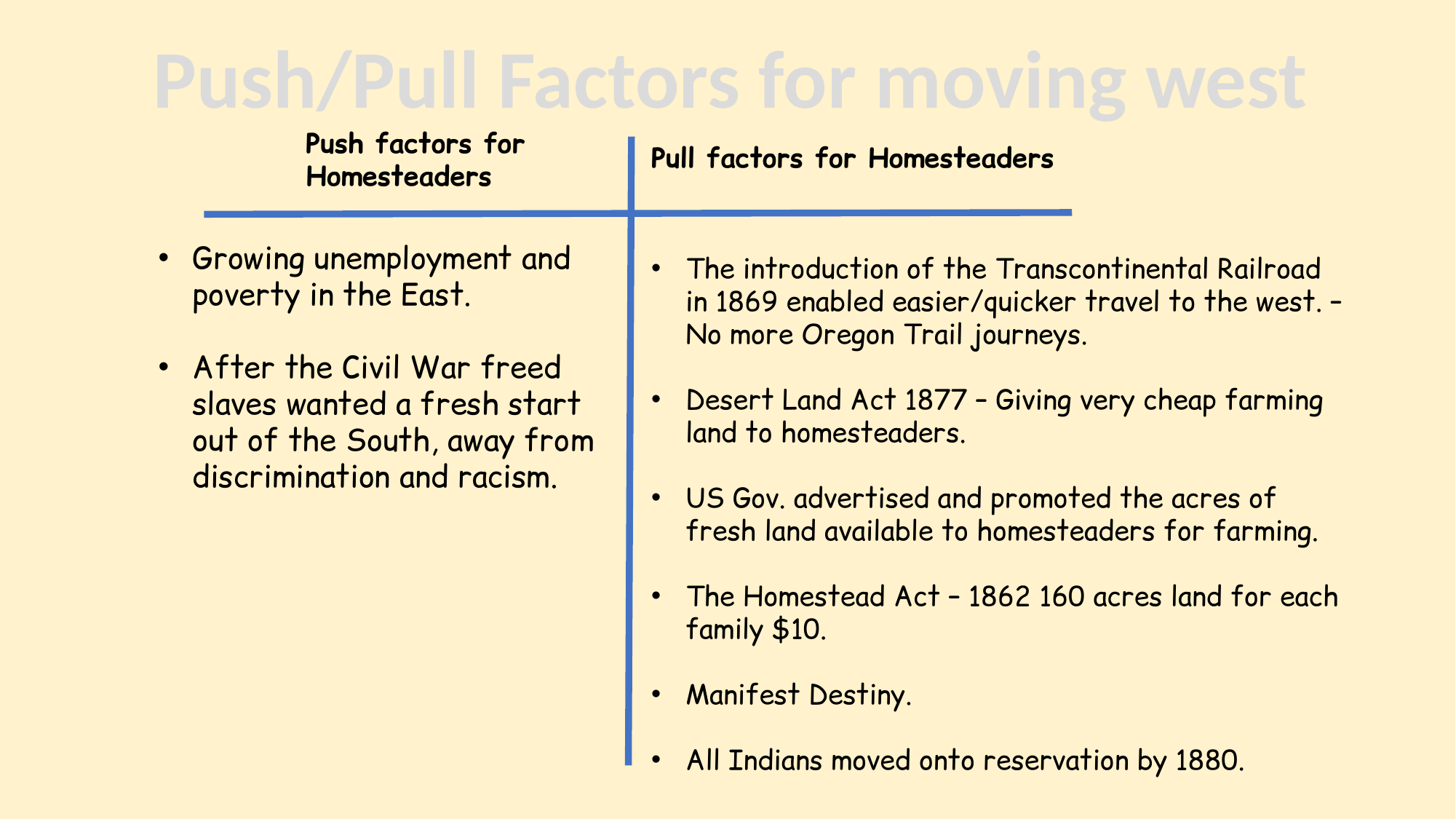

Push/Pull Factors for moving west
Push factors for Homesteaders
Pull factors for Homesteaders
Growing unemployment and poverty in the East.

After the Civil War freed slaves wanted a fresh start out of the South, away from discrimination and racism.

The introduction of the Transcontinental Railroad in 1869 enabled easier/quicker travel to the west. – No more Oregon Trail journeys.

Desert Land Act 1877 – Giving very cheap farming land to homesteaders.

US Gov. advertised and promoted the acres of fresh land available to homesteaders for farming.

The Homestead Act – 1862 160 acres land for each family $10.

Manifest Destiny.

All Indians moved onto reservation by 1880.